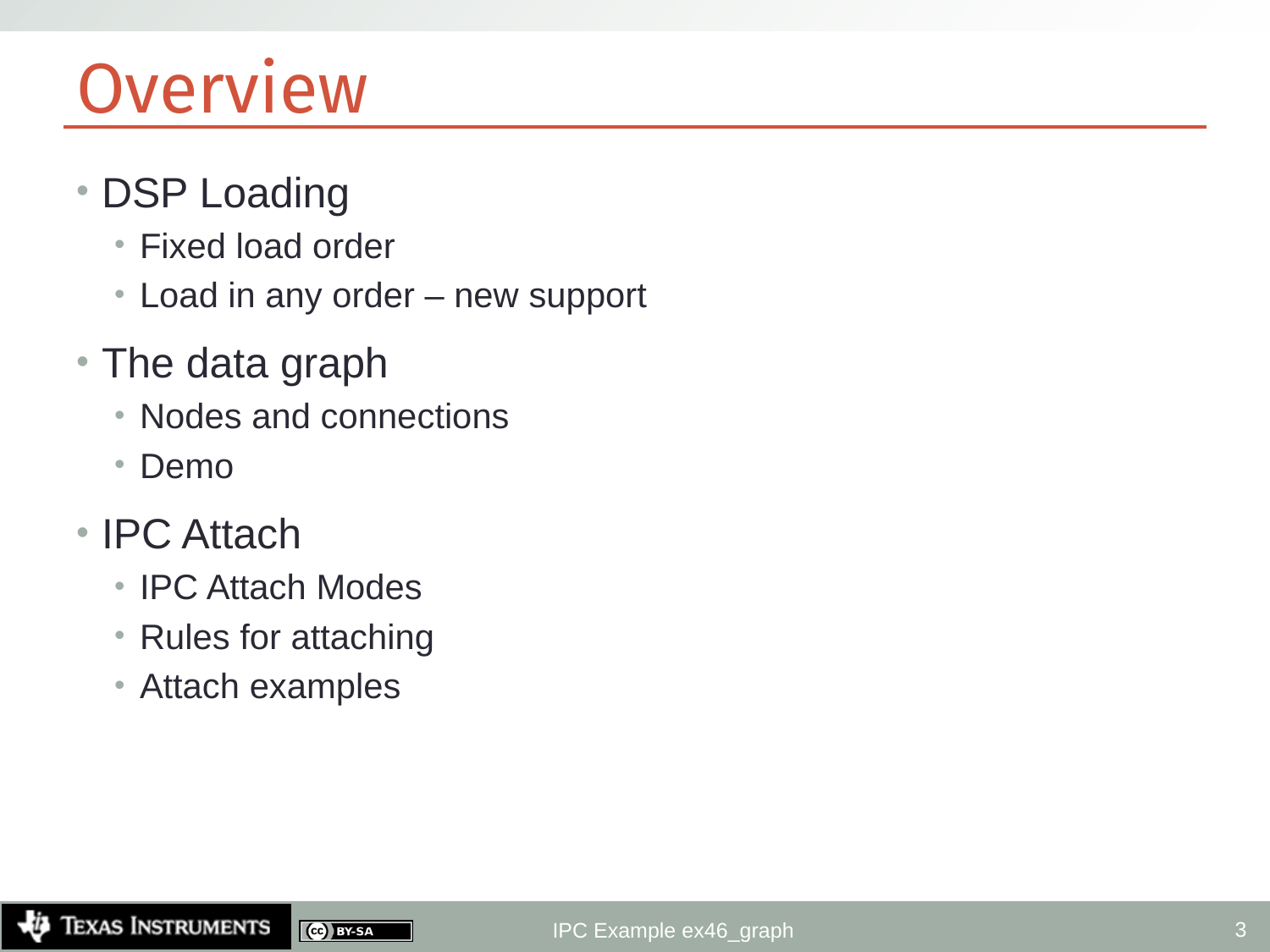

# Overview
DSP Loading
Fixed load order
Load in any order – new support
The data graph
Nodes and connections
Demo
IPC Attach
IPC Attach Modes
Rules for attaching
Attach examples
3
IPC Example ex46_graph